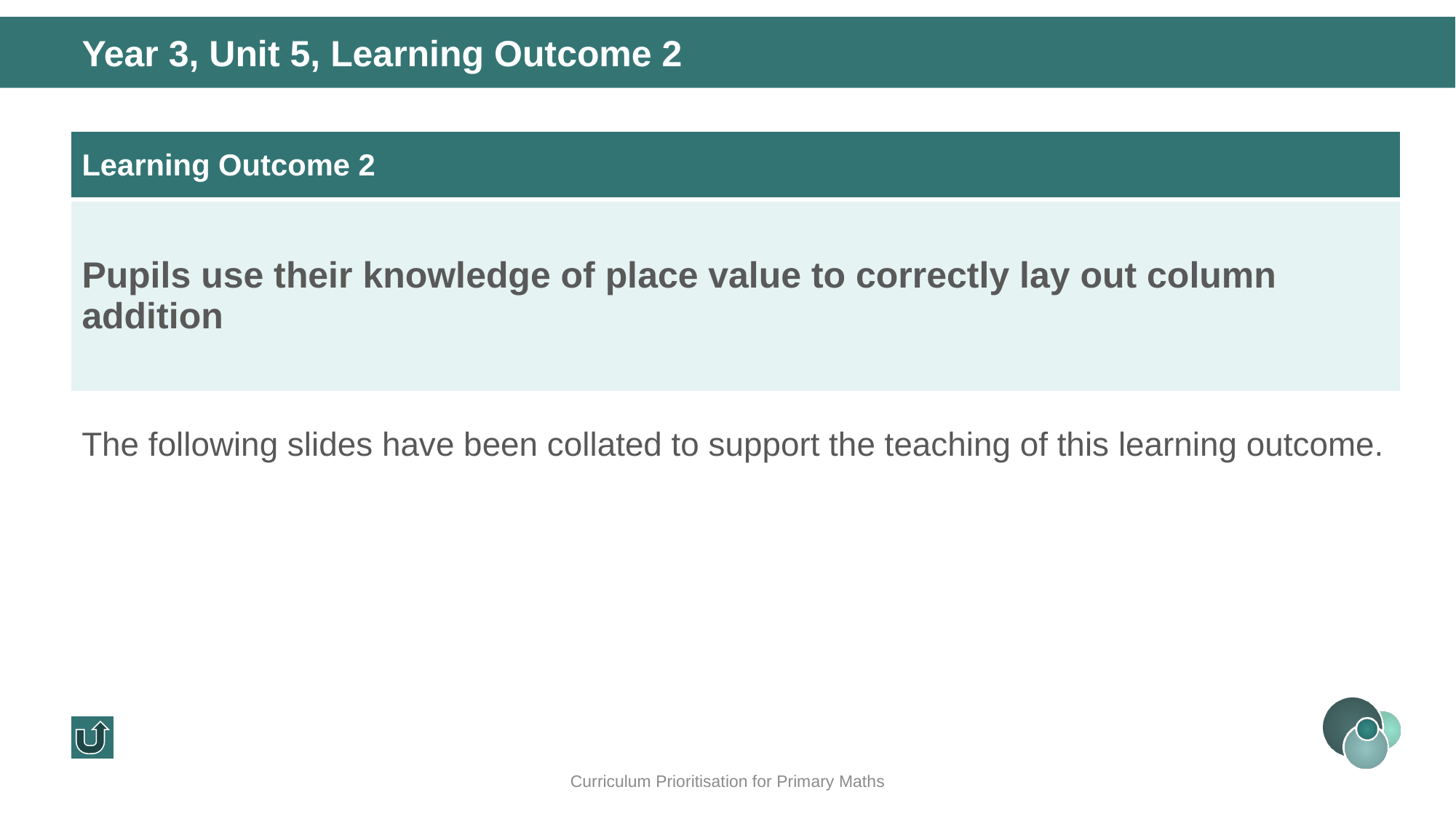

Year 3, Unit 5, Learning Outcome 2
| Learning Outcome 2 |
| --- |
| Pupils use their knowledge of place value to correctly lay out column addition |
The following slides have been collated to support the teaching of this learning outcome.

Curriculum Prioritisation for Primary Maths